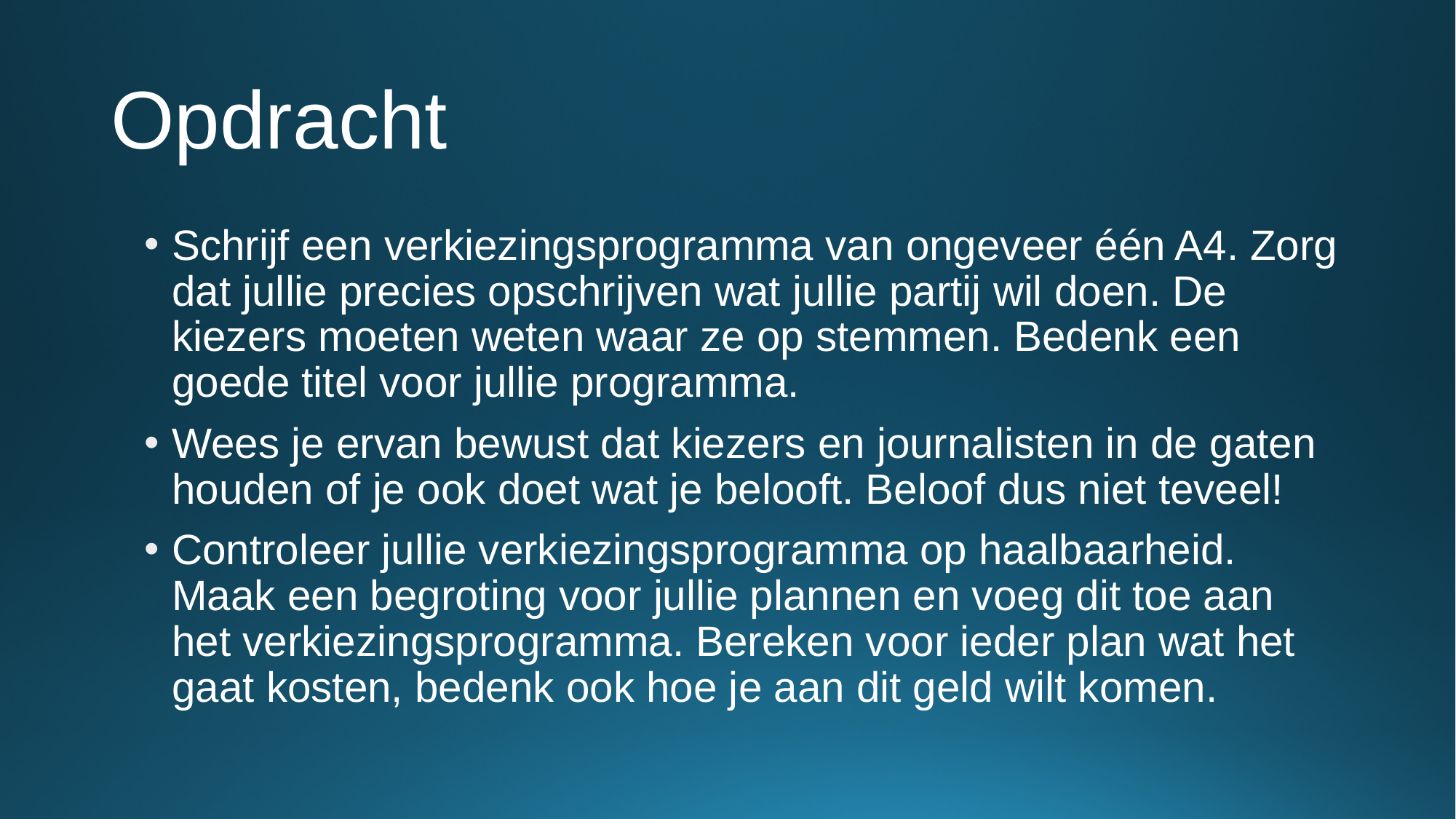

# Opdracht
Schrijf een verkiezingsprogramma van ongeveer één A4. Zorg dat jullie precies opschrijven wat jullie partij wil doen. De kiezers moeten weten waar ze op stemmen. Bedenk een goede titel voor jullie programma.
Wees je ervan bewust dat kiezers en journalisten in de gaten houden of je ook doet wat je belooft. Beloof dus niet teveel!
Controleer jullie verkiezingsprogramma op haalbaarheid. Maak een begroting voor jullie plannen en voeg dit toe aan het verkiezingsprogramma. Bereken voor ieder plan wat het gaat kosten, bedenk ook hoe je aan dit geld wilt komen.